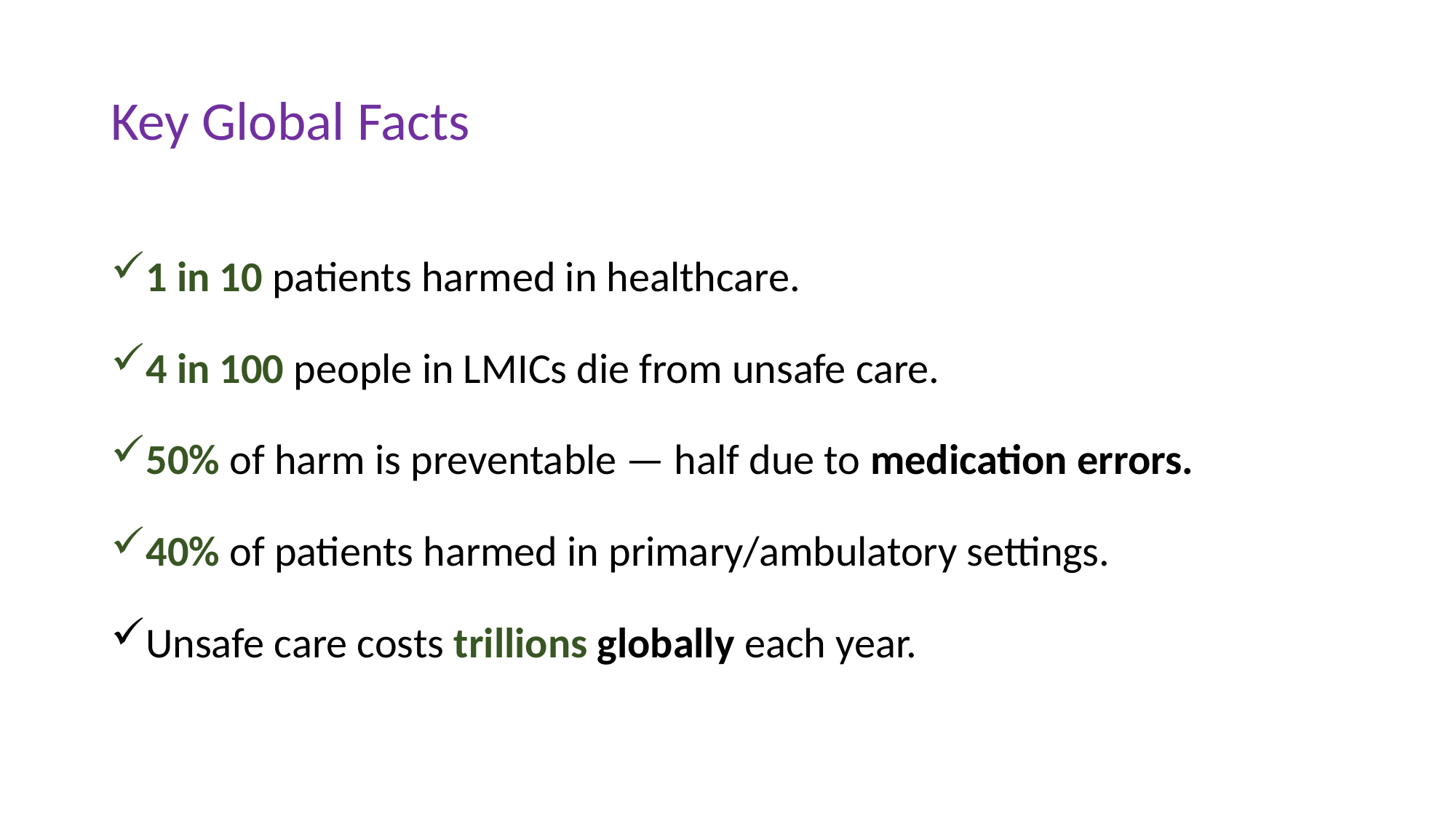

# Key Global Facts
1 in 10 patients harmed in healthcare.
4 in 100 people in LMICs die from unsafe care.
50% of harm is preventable — half due to medication errors.
40% of patients harmed in primary/ambulatory settings.
Unsafe care costs trillions globally each year.